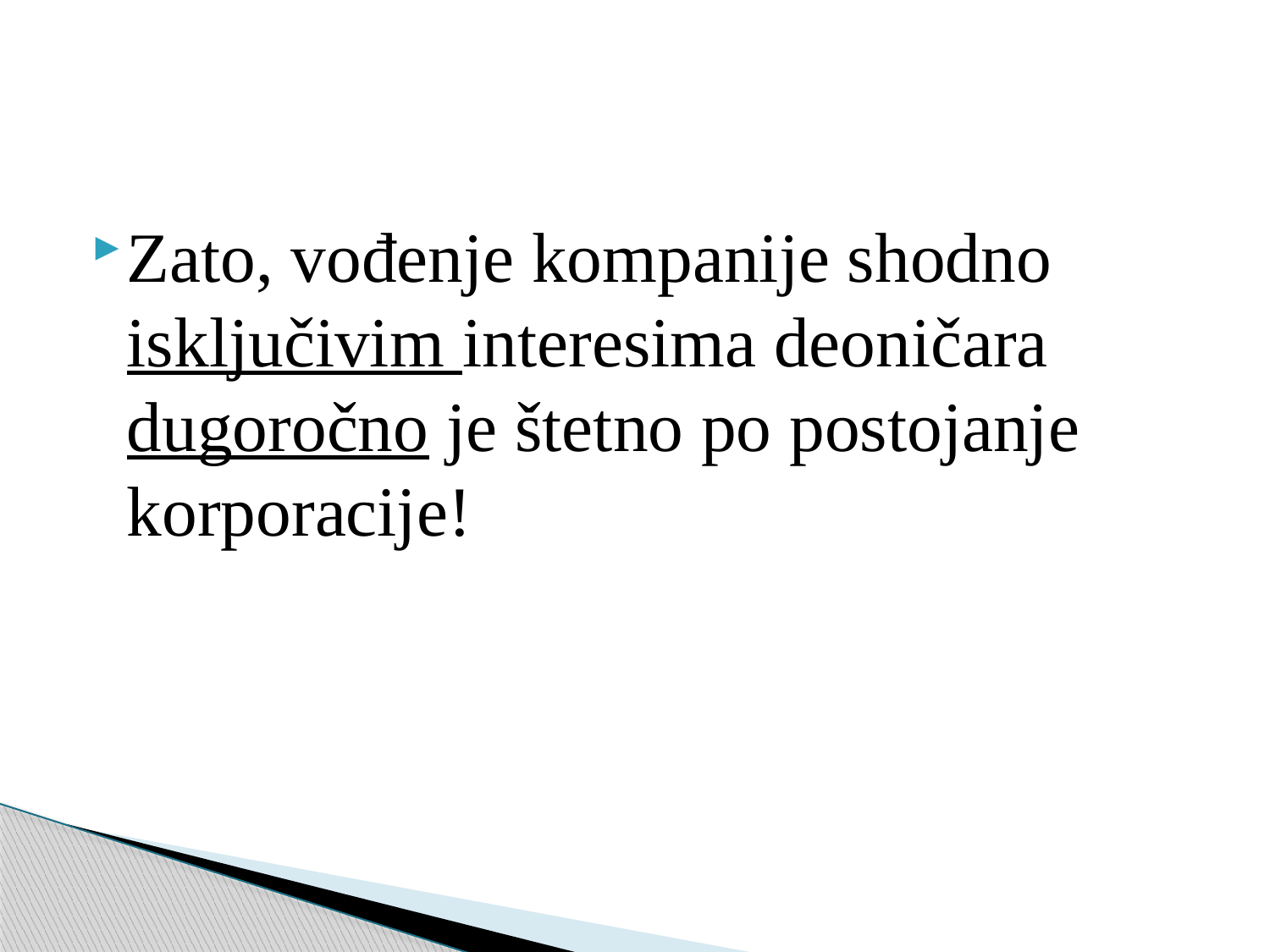

Zato, vođenje kompanije shodno isključivim interesima deoničara dugoročno je štetno po postojanje korporacije!